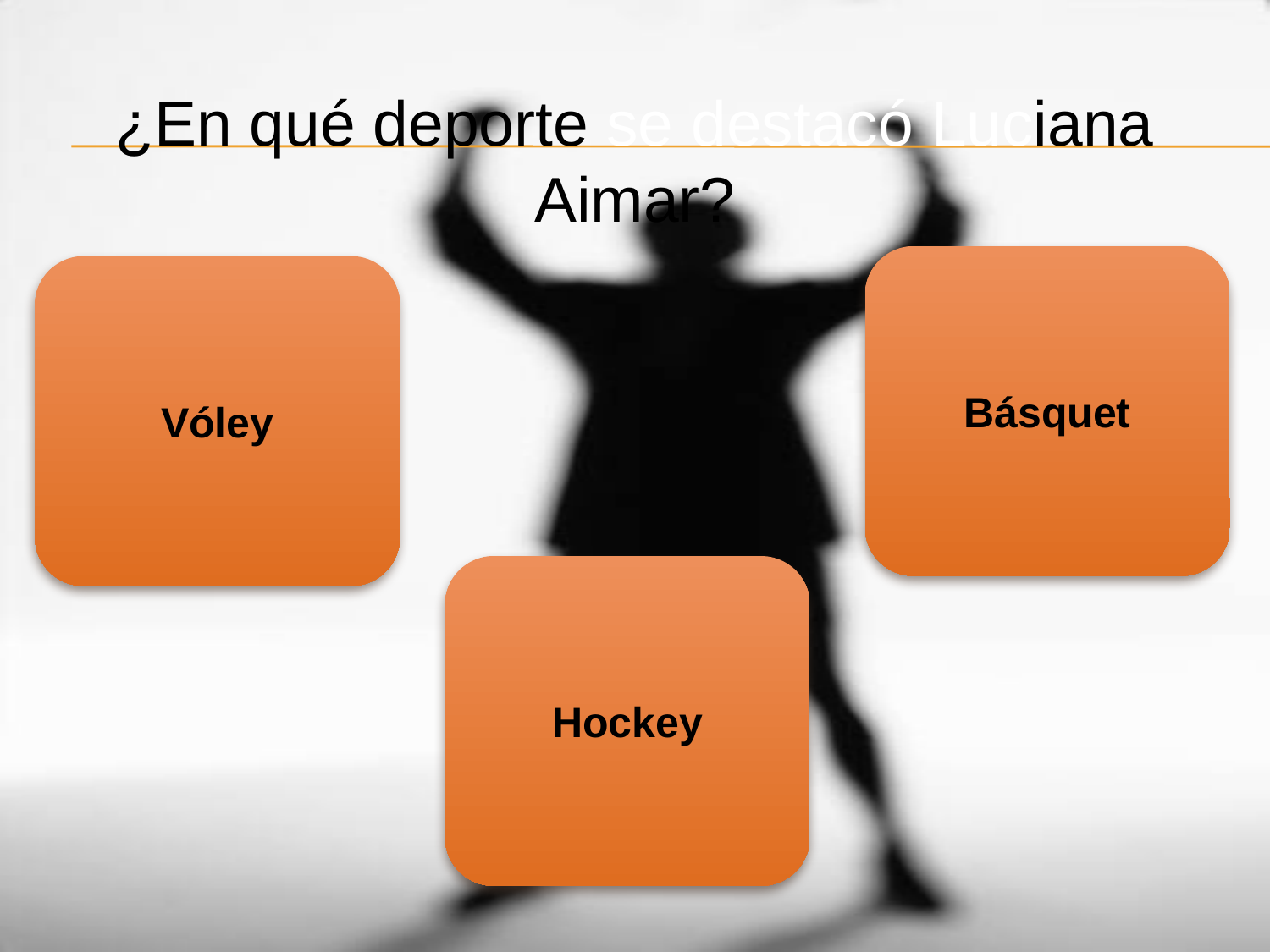

¿En qué deporte se destacó Luciana Aimar?
Básquet
Vóley
Hockey